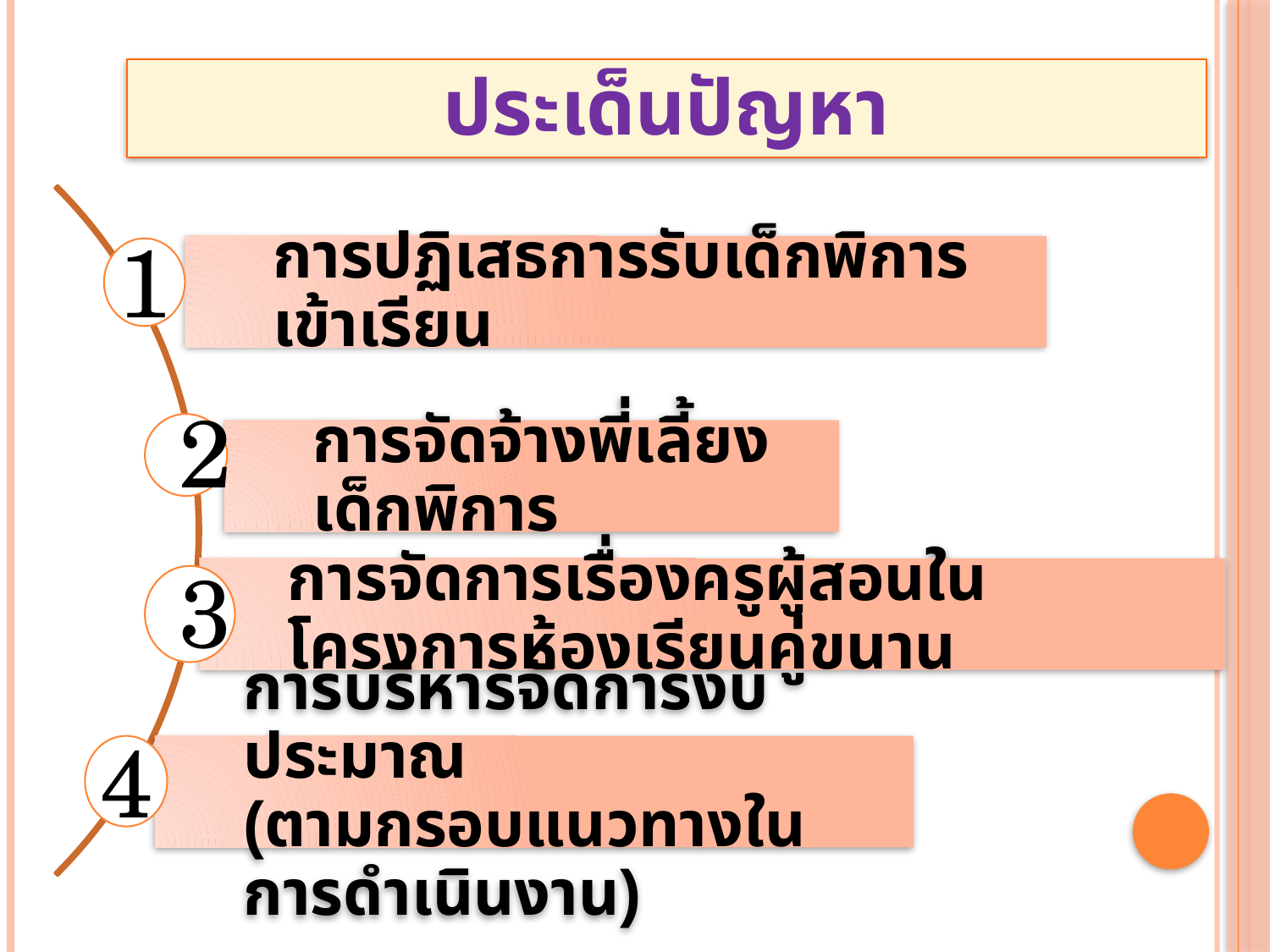

# ประเด็นปัญหา
การปฏิเสธการรับเด็กพิการเข้าเรียน
การจัดจ้างพี่เลี้ยงเด็กพิการ
การจัดการเรื่องครูผู้สอนในโครงการห้องเรียนคู่ขนาน
การบริหารจัดการงบประมาณ
(ตามกรอบแนวทางในการดำเนินงาน)
1
2
3
4